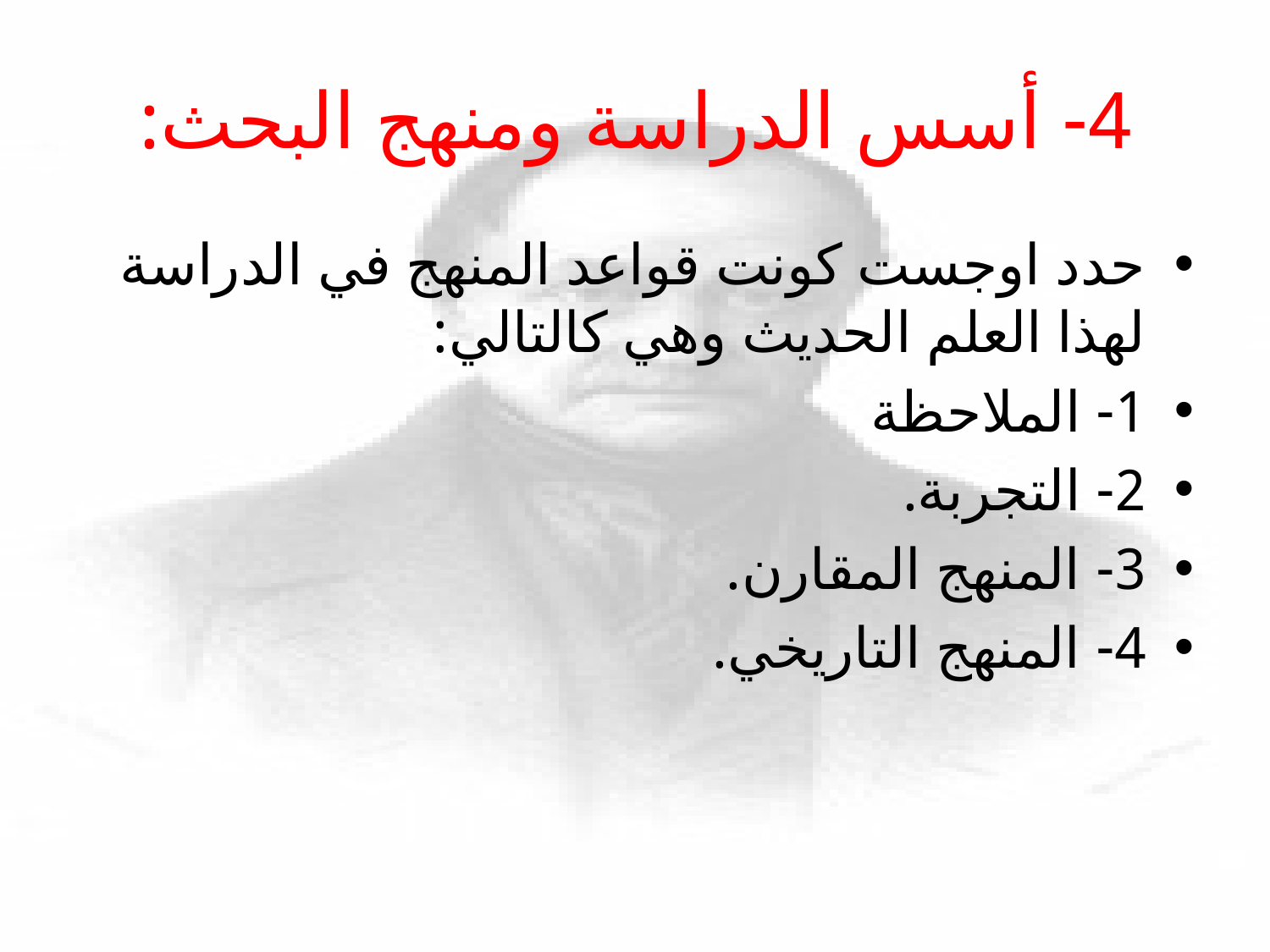

# 4- أسس الدراسة ومنهج البحث:
حدد اوجست كونت قواعد المنهج في الدراسة لهذا العلم الحديث وهي كالتالي:
1- الملاحظة
2- التجربة.
3- المنهج المقارن.
4- المنهج التاريخي.